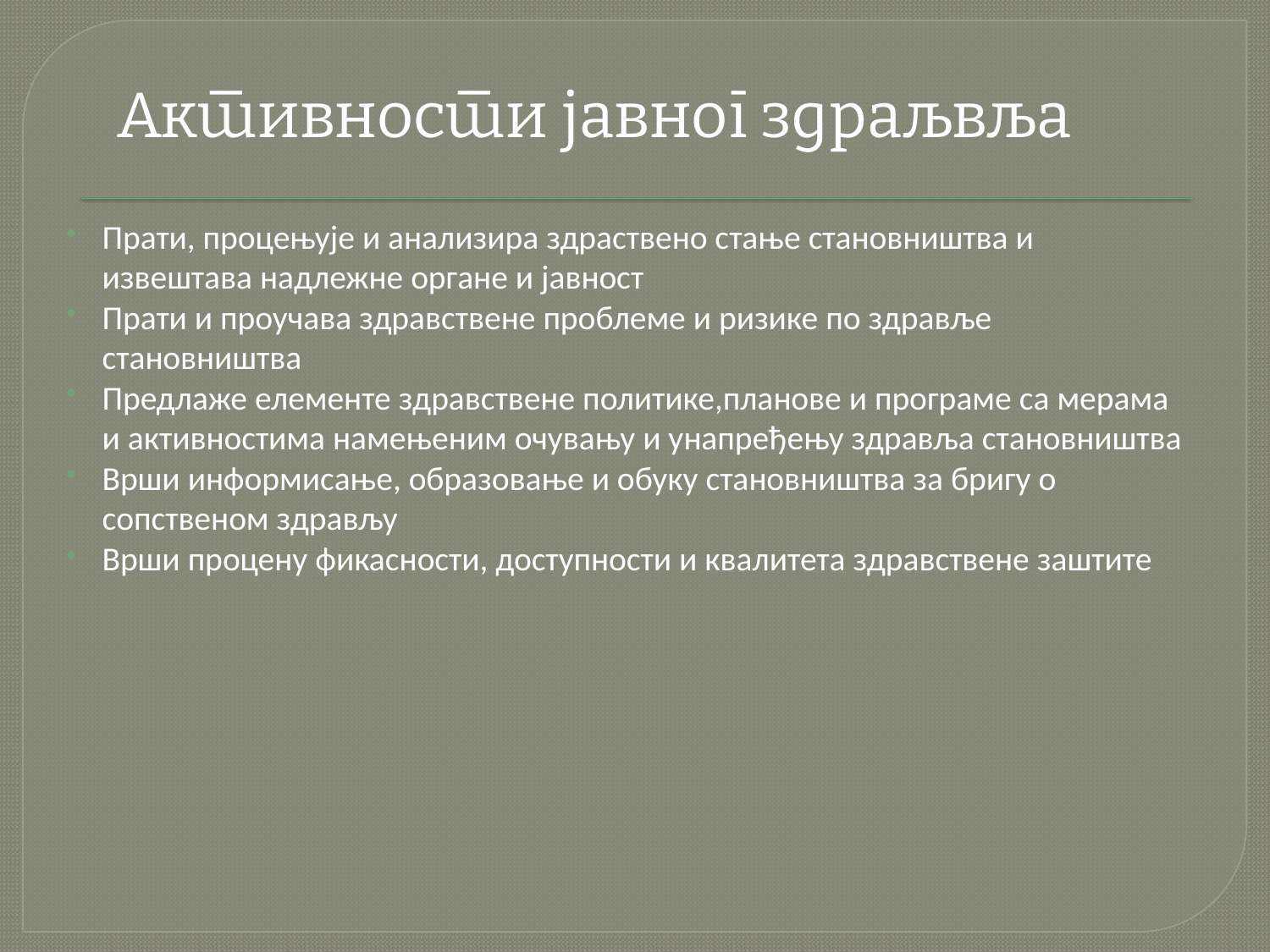

# Активности јавног здраљвља

Прати, процењује и анализира здраствено стање становништва и извештава надлежне органе и јавност
Прати и проучава здравствене проблеме и ризике по здравље становништва
Предлаже елементе здравствене политике,планове и програме са мерама и активностима намењеним очувању и унапређењу здравља становништва
Врши информисање, образовање и обуку становништва за бригу о сопственом здрављу
Врши процену фикасности, доступности и квалитета здравствене заштите